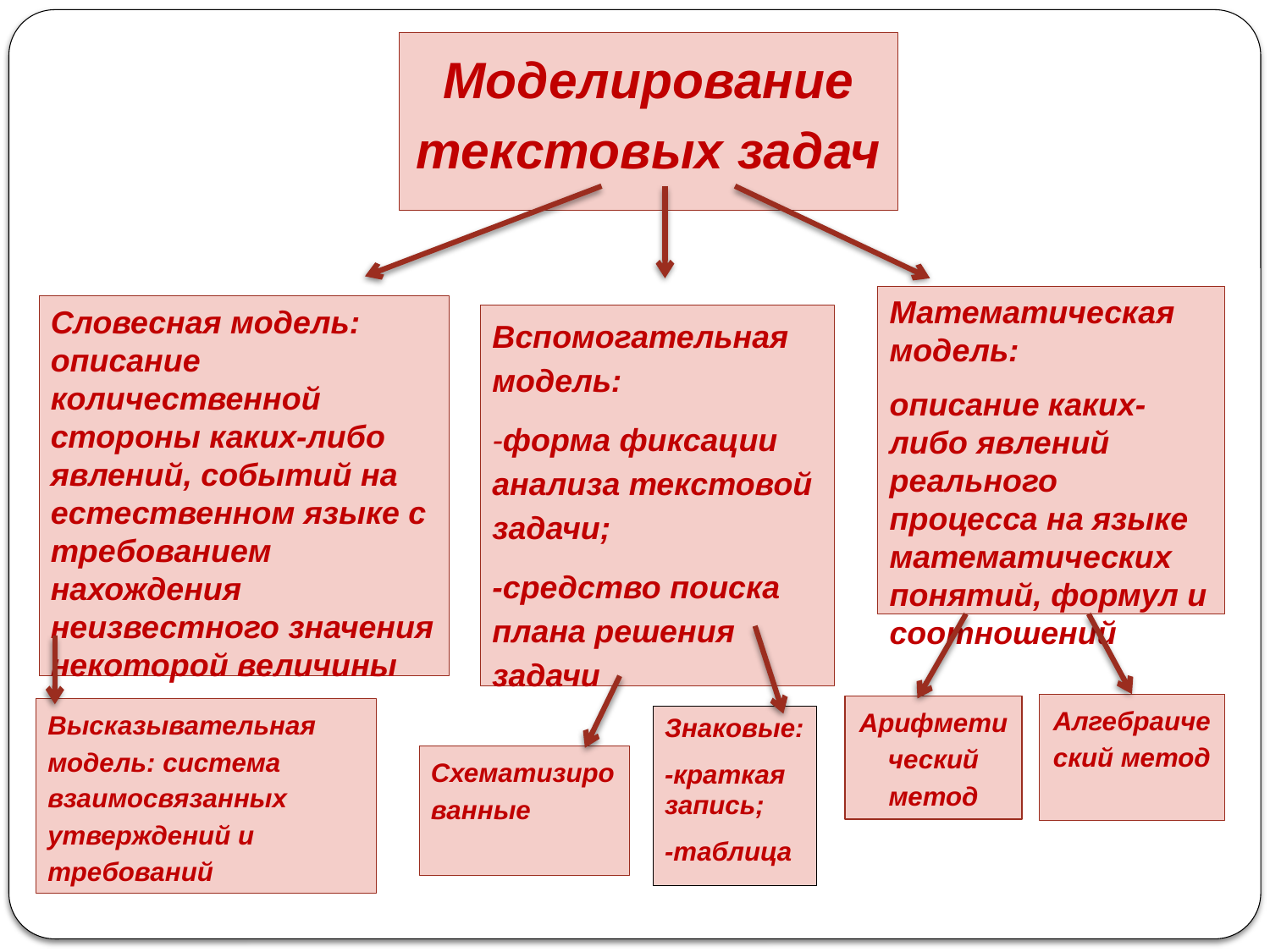

Моделирование текстовых задач

Математическая модель:
описание каких-либо явлений реального процесса на языке математических понятий, формул и соотношений
Словесная модель: описание количественной стороны каких-либо явлений, событий на естественном языке с требованием нахождения неизвестного значения некоторой величины
Вспомогательная модель:
-форма фиксации анализа текстовой задачи;
-средство поиска плана решения задачи
Алгебраический метод
Арифметический метод
Высказывательная модель: система взаимосвязанных утверждений и требований
Знаковые:
-краткая запись;
-таблица
Схематизированные